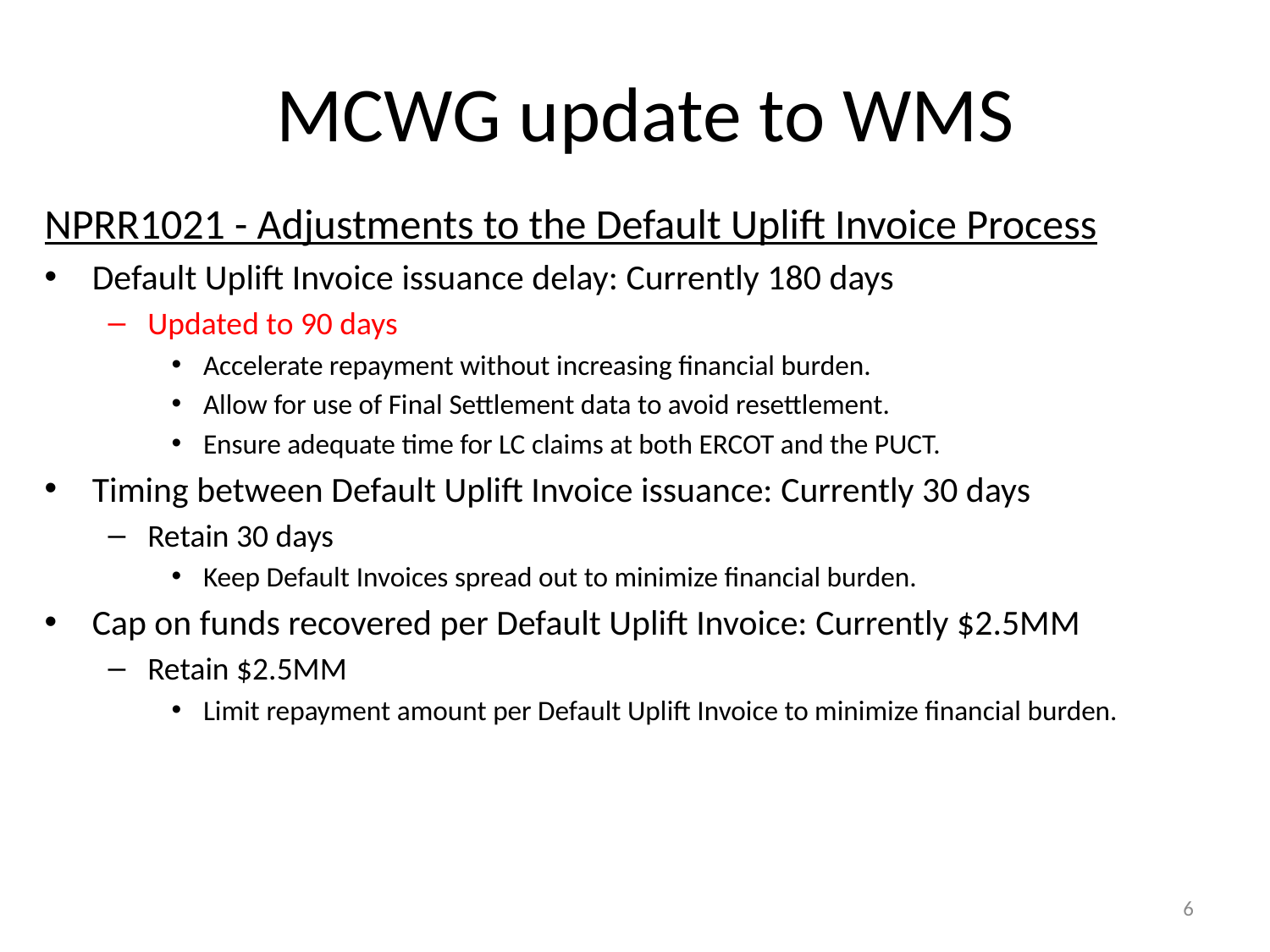

# MCWG update to WMS
NPRR1021 - Adjustments to the Default Uplift Invoice Process
Default Uplift Invoice issuance delay: Currently 180 days
Updated to 90 days
Accelerate repayment without increasing financial burden.
Allow for use of Final Settlement data to avoid resettlement.
Ensure adequate time for LC claims at both ERCOT and the PUCT.
Timing between Default Uplift Invoice issuance: Currently 30 days
Retain 30 days
Keep Default Invoices spread out to minimize financial burden.
Cap on funds recovered per Default Uplift Invoice: Currently $2.5MM
Retain $2.5MM
Limit repayment amount per Default Uplift Invoice to minimize financial burden.
6